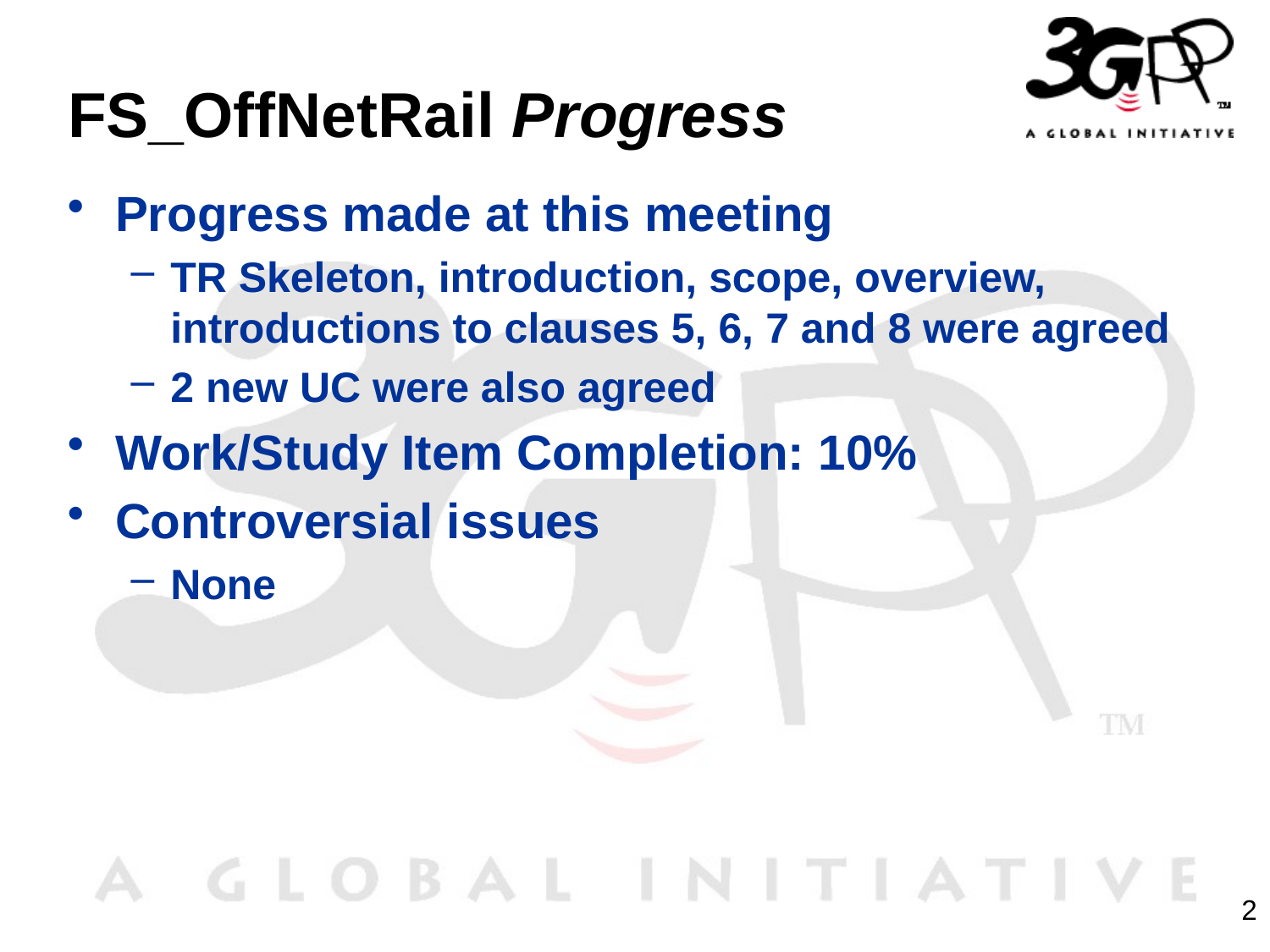

# FS_OffNetRail Progress
Progress made at this meeting
TR Skeleton, introduction, scope, overview, introductions to clauses 5, 6, 7 and 8 were agreed
2 new UC were also agreed
Work/Study Item Completion: 10%
Controversial issues
None
2